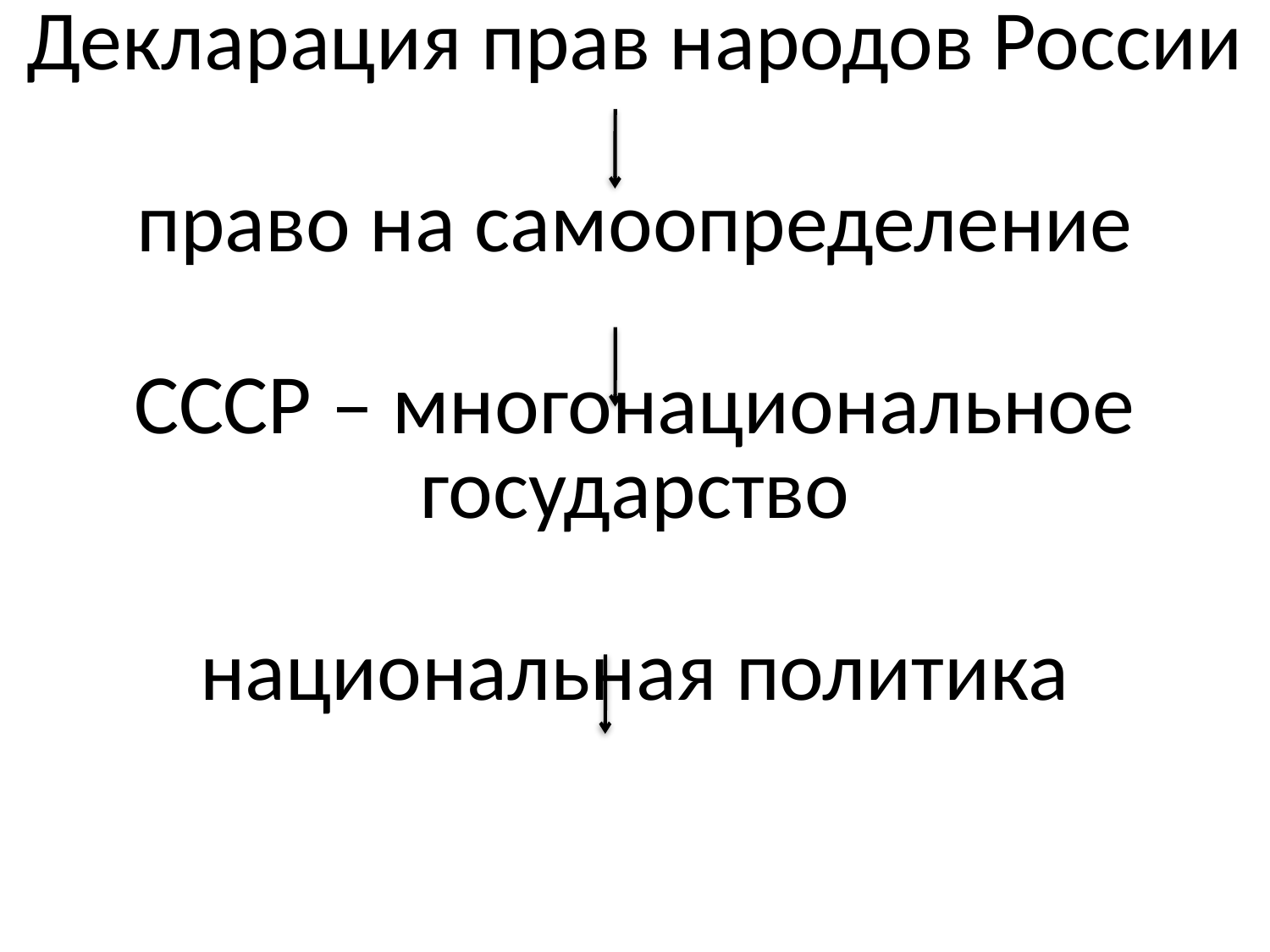

| Декларация прав народов России |
| --- |
| право на самоопределение |
| СССР – многонациональное государство |
| национальная политика |